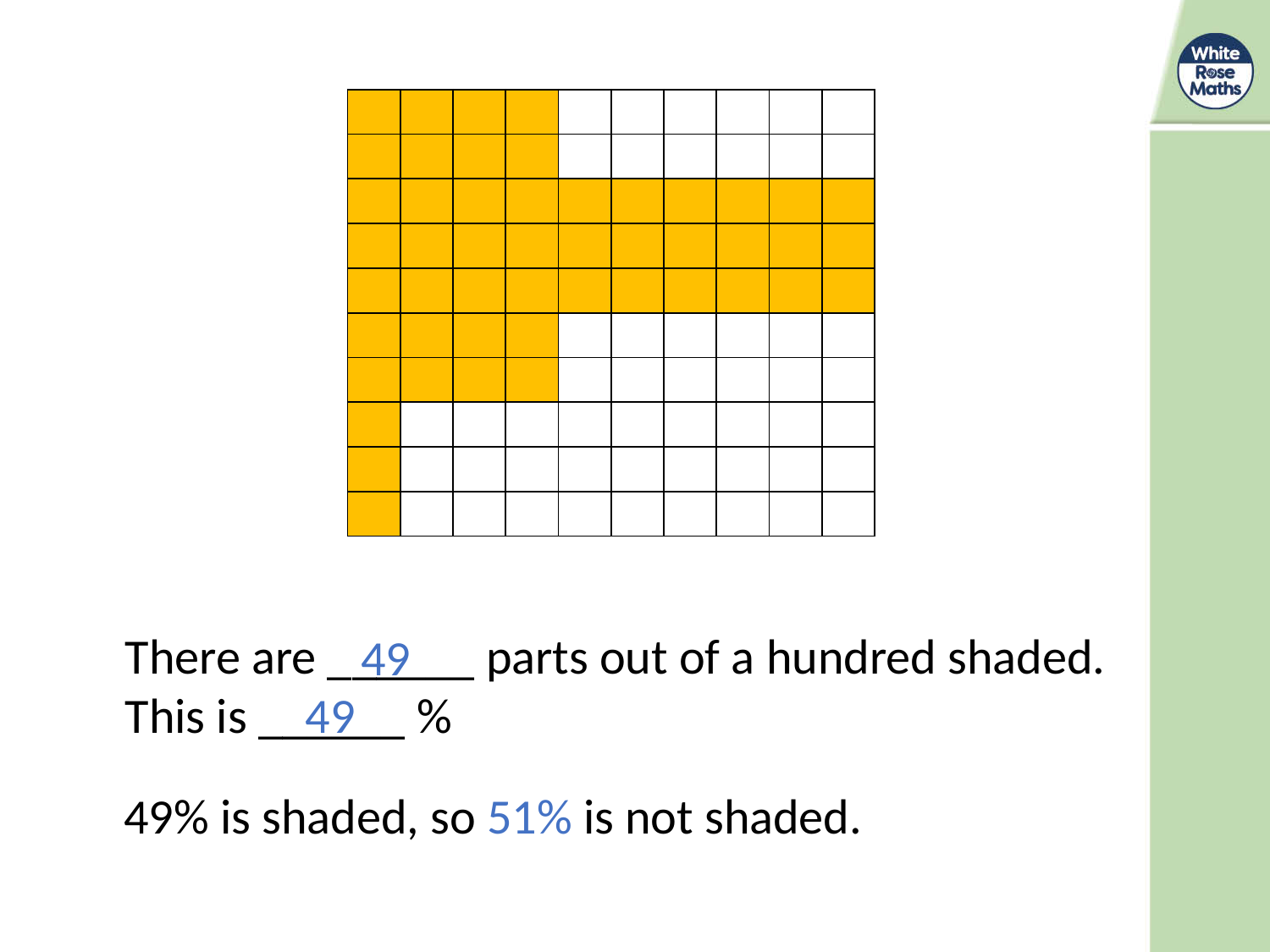

|  |  |  |  |  |  |  |  |  |  |
| --- | --- | --- | --- | --- | --- | --- | --- | --- | --- |
|  |  |  |  |  |  |  |  |  |  |
|  |  |  |  |  |  |  |  |  |  |
|  |  |  |  |  |  |  |  |  |  |
|  |  |  |  |  |  |  |  |  |  |
|  |  |  |  |  |  |  |  |  |  |
|  |  |  |  |  |  |  |  |  |  |
|  |  |  |  |  |  |  |  |  |  |
|  |  |  |  |  |  |  |  |  |  |
|  |  |  |  |  |  |  |  |  |  |
There are ______ parts out of a hundred shaded.
This is ______ %
49
49
49% is shaded, so 51% is not shaded.